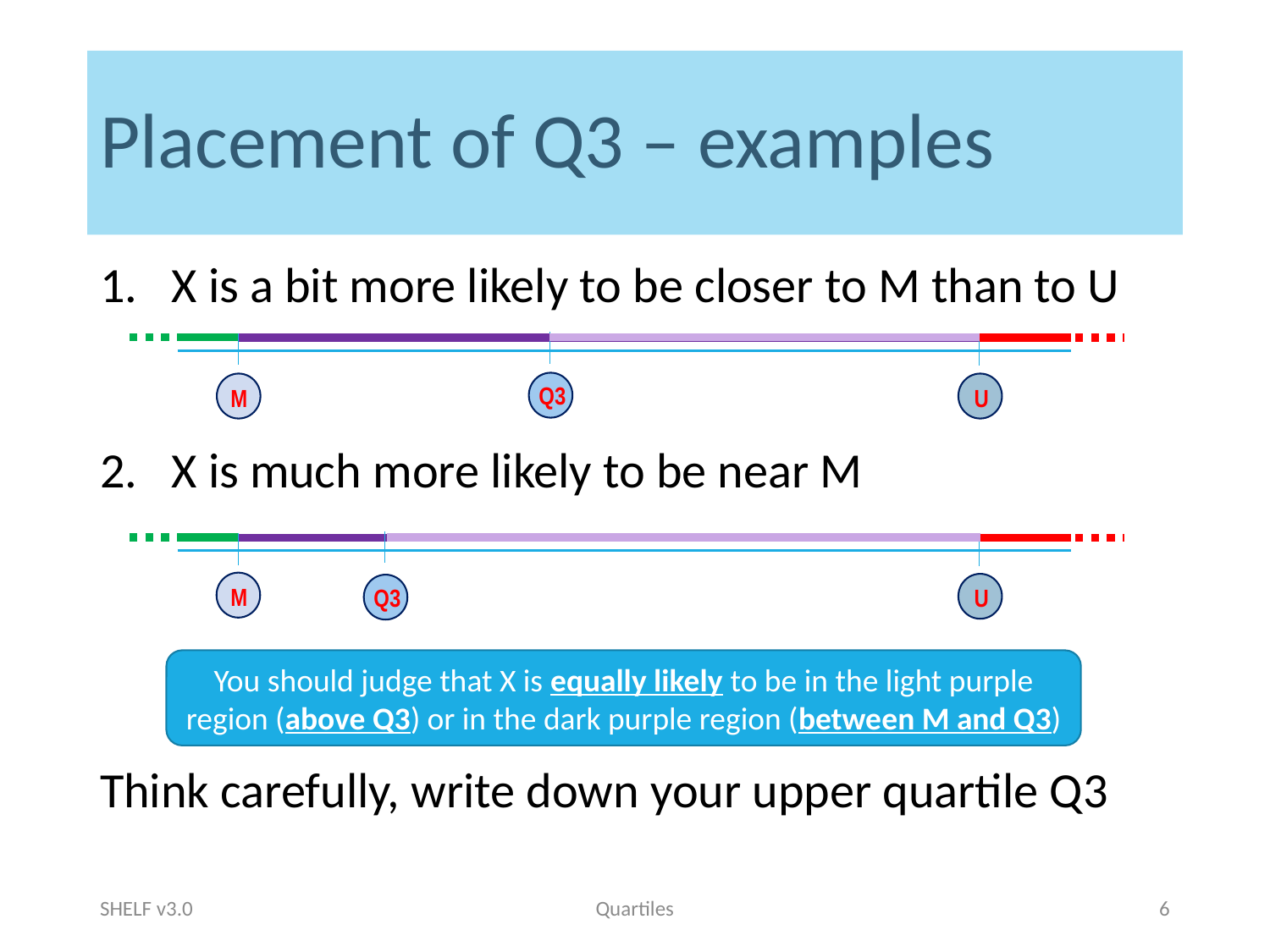

# Placement of Q3 – examples
X is a bit more likely to be closer to M than to U

X is much more likely to be near M

Think carefully, write down your upper quartile Q3

M

U

Q3

M

U

Q3
You should judge that X is equally likely to be in the light purple region (above Q3) or in the dark purple region (between M and Q3)
SHELF v3.0
Quartiles
6